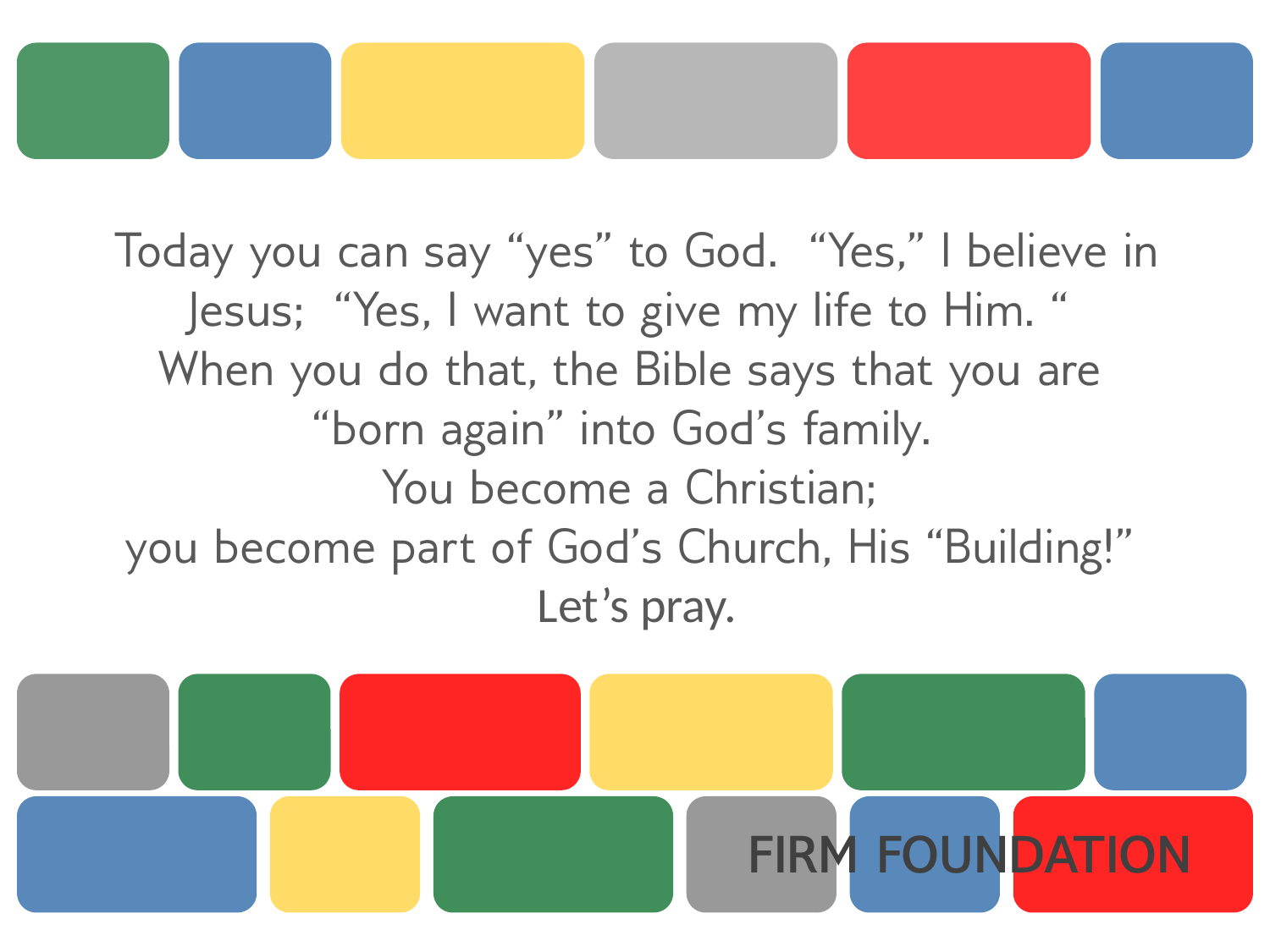

FIRM FOUNDATION
Today you can say “yes” to God.  “Yes,” I believe in Jesus;  “Yes, I want to give my life to Him. “
When you do that, the Bible says that you are
“born again” into God’s family.
You become a Christian;
you become part of God’s Church, His “Building!”
Let’s pray.